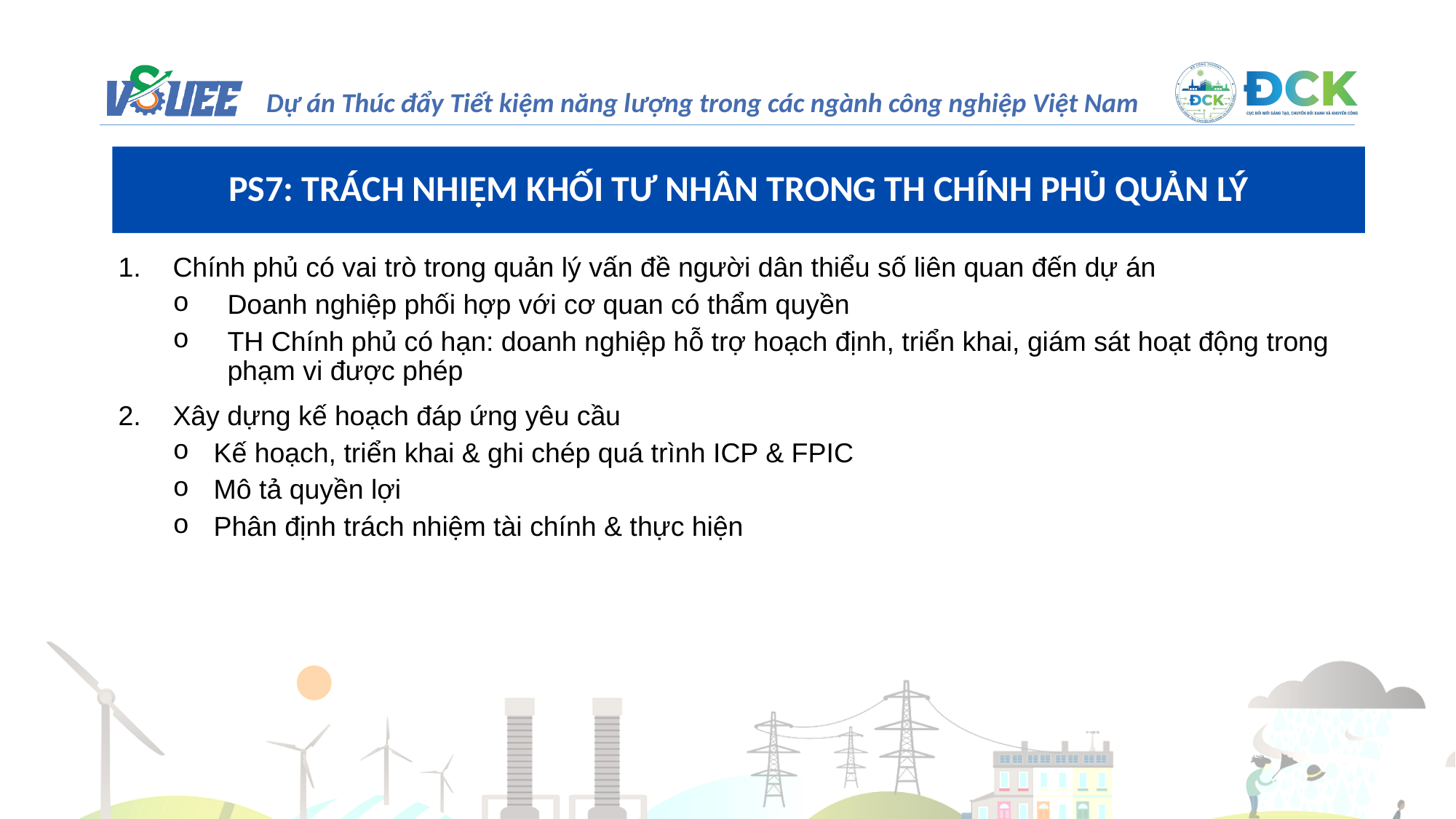

PS7: TRÁCH NHIỆM KHỐI TƯ NHÂN TRONG TH CHÍNH PHỦ QUẢN LÝ
Chính phủ có vai trò trong quản lý vấn đề người dân thiểu số liên quan đến dự án
Doanh nghiệp phối hợp với cơ quan có thẩm quyền
TH Chính phủ có hạn: doanh nghiệp hỗ trợ hoạch định, triển khai, giám sát hoạt động trong phạm vi được phép
Xây dựng kế hoạch đáp ứng yêu cầu
Kế hoạch, triển khai & ghi chép quá trình ICP & FPIC
Mô tả quyền lợi
Phân định trách nhiệm tài chính & thực hiện